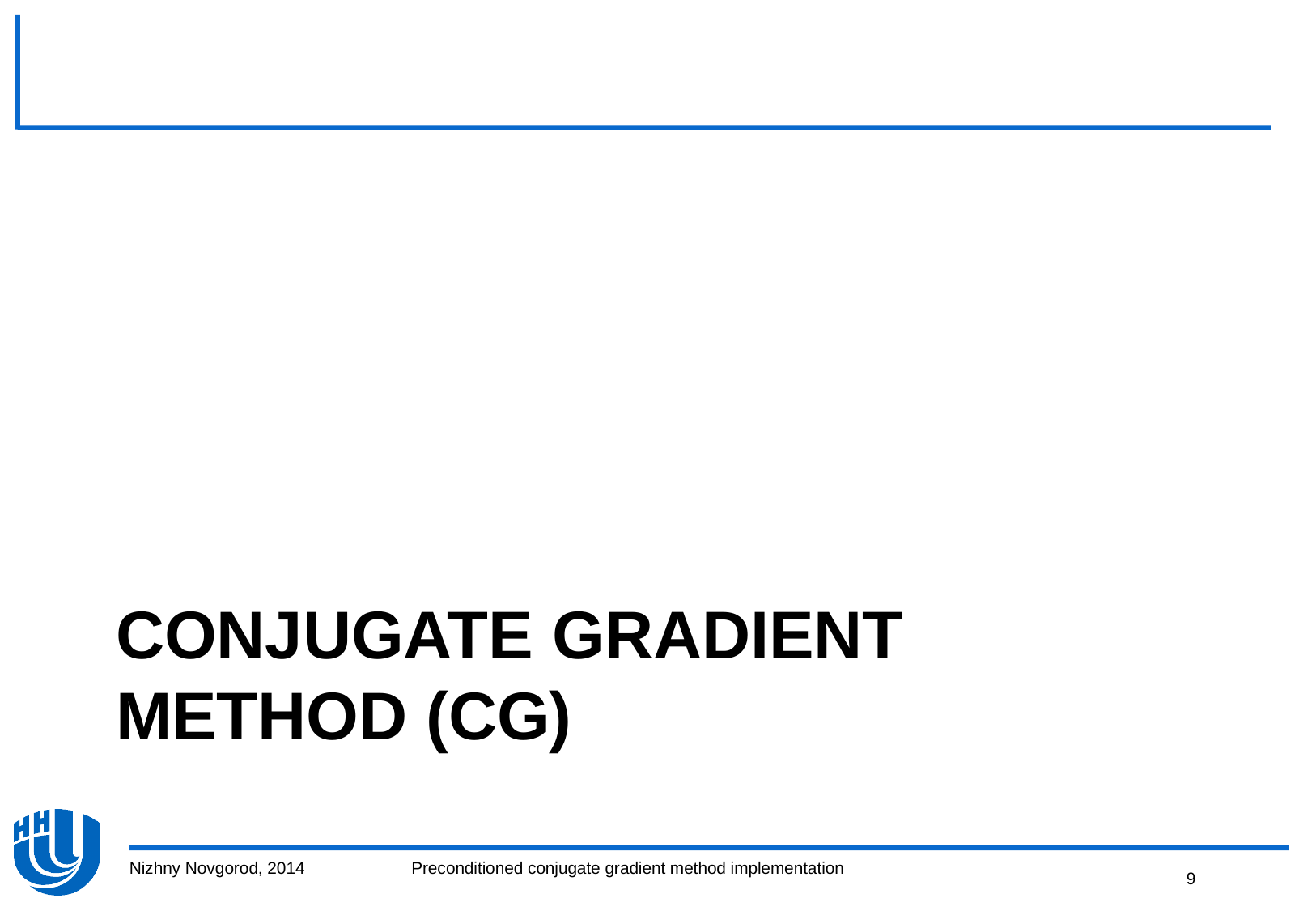

# Conjugate gradient method (CG)
Nizhny Novgorod, 2014
Preconditioned conjugate gradient method implementation
9